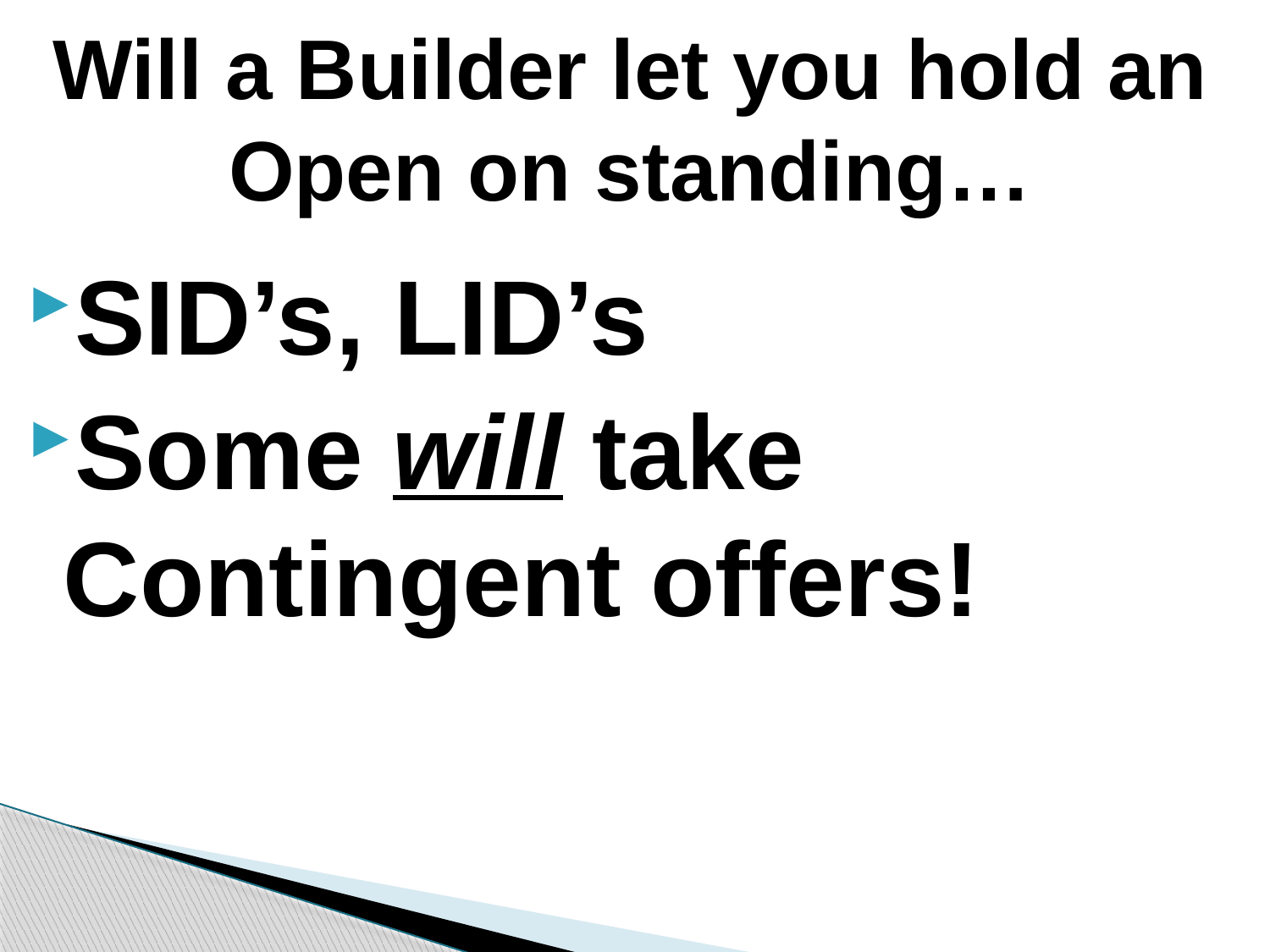

# Will a Builder let you hold an Open on standing…
SID’s, LID’s
Some will take Contingent offers!